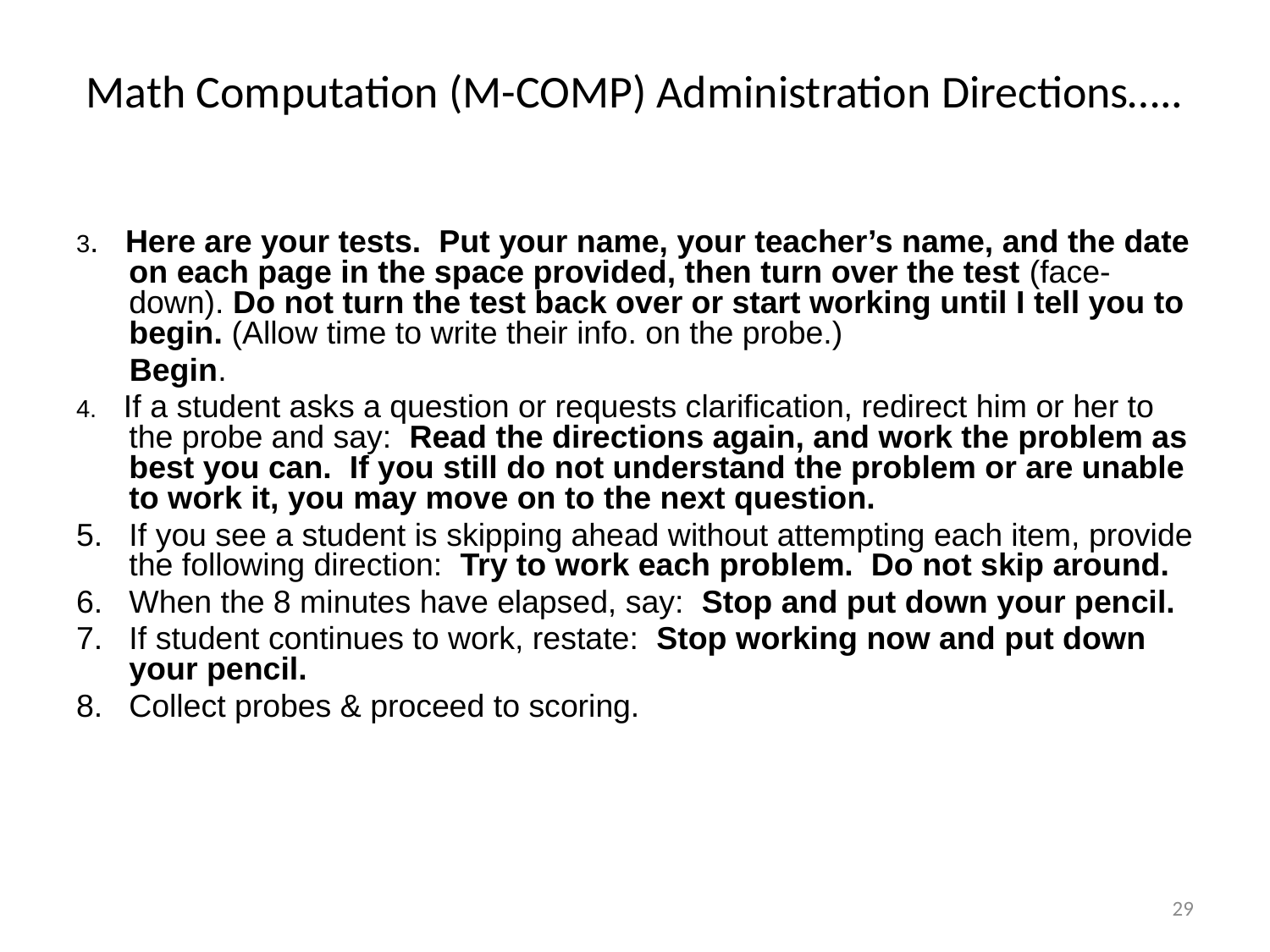

# Math Computation (M-COMP) Administration Directions…..
3.   Here are your tests.  Put your name, your teacher’s name, and the date on each page in the space provided, then turn over the test (face-down). Do not turn the test back over or start working until I tell you to begin. (Allow time to write their info. on the probe.)
      Begin.
4.   If a student asks a question or requests clarification, redirect him or her to the probe and say:  Read the directions again, and work the problem as best you can.  If you still do not understand the problem or are unable to work it, you may move on to the next question.
If you see a student is skipping ahead without attempting each item, provide the following direction:  Try to work each problem.  Do not skip around.
When the 8 minutes have elapsed, say:  Stop and put down your pencil.
If student continues to work, restate:  Stop working now and put down your pencil.
Collect probes & proceed to scoring.
29